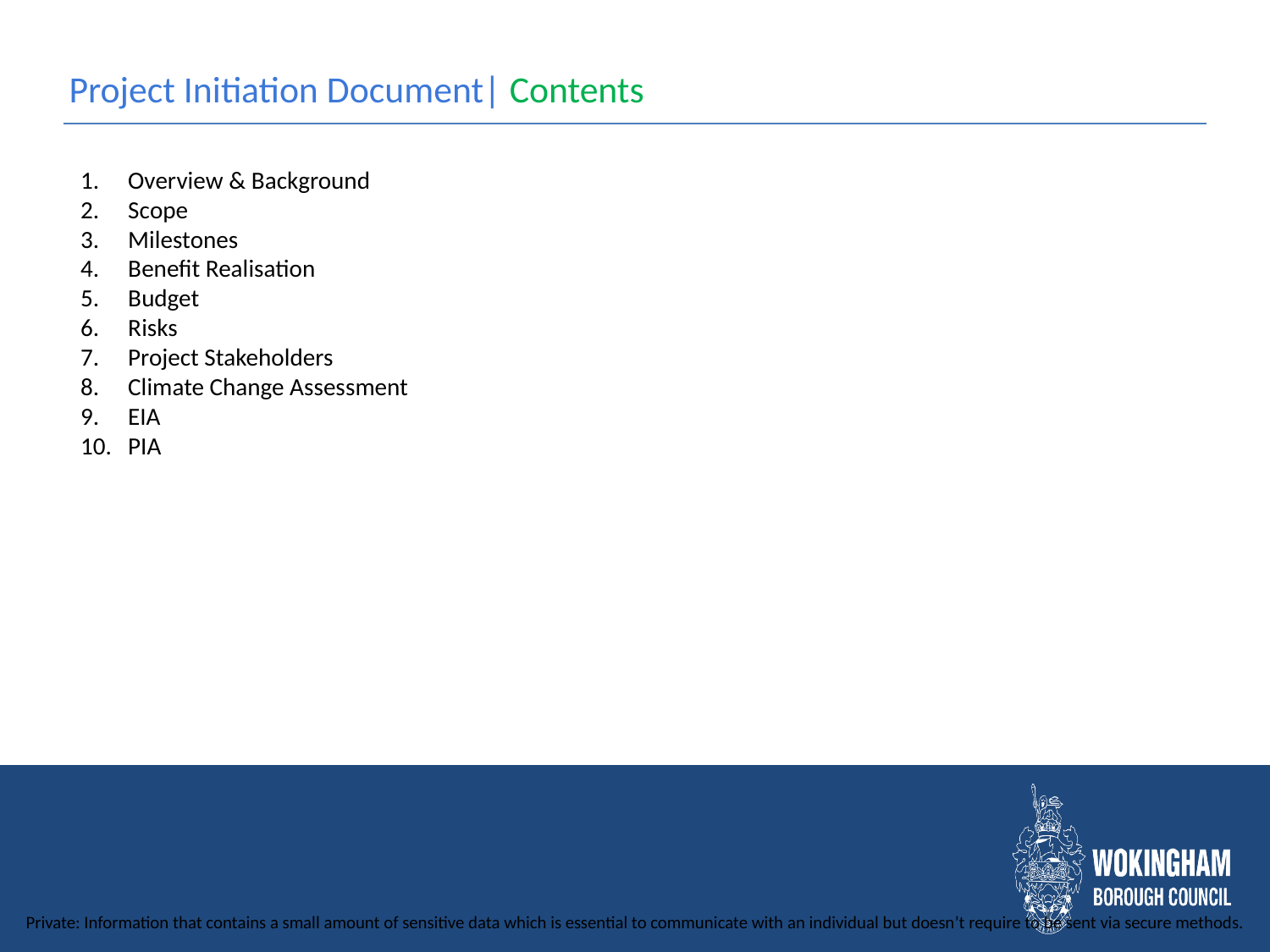

Project Initiation Document| Contents
Overview & Background
Scope
Milestones
Benefit Realisation
Budget
Risks
Project Stakeholders
Climate Change Assessment
EIA
PIA